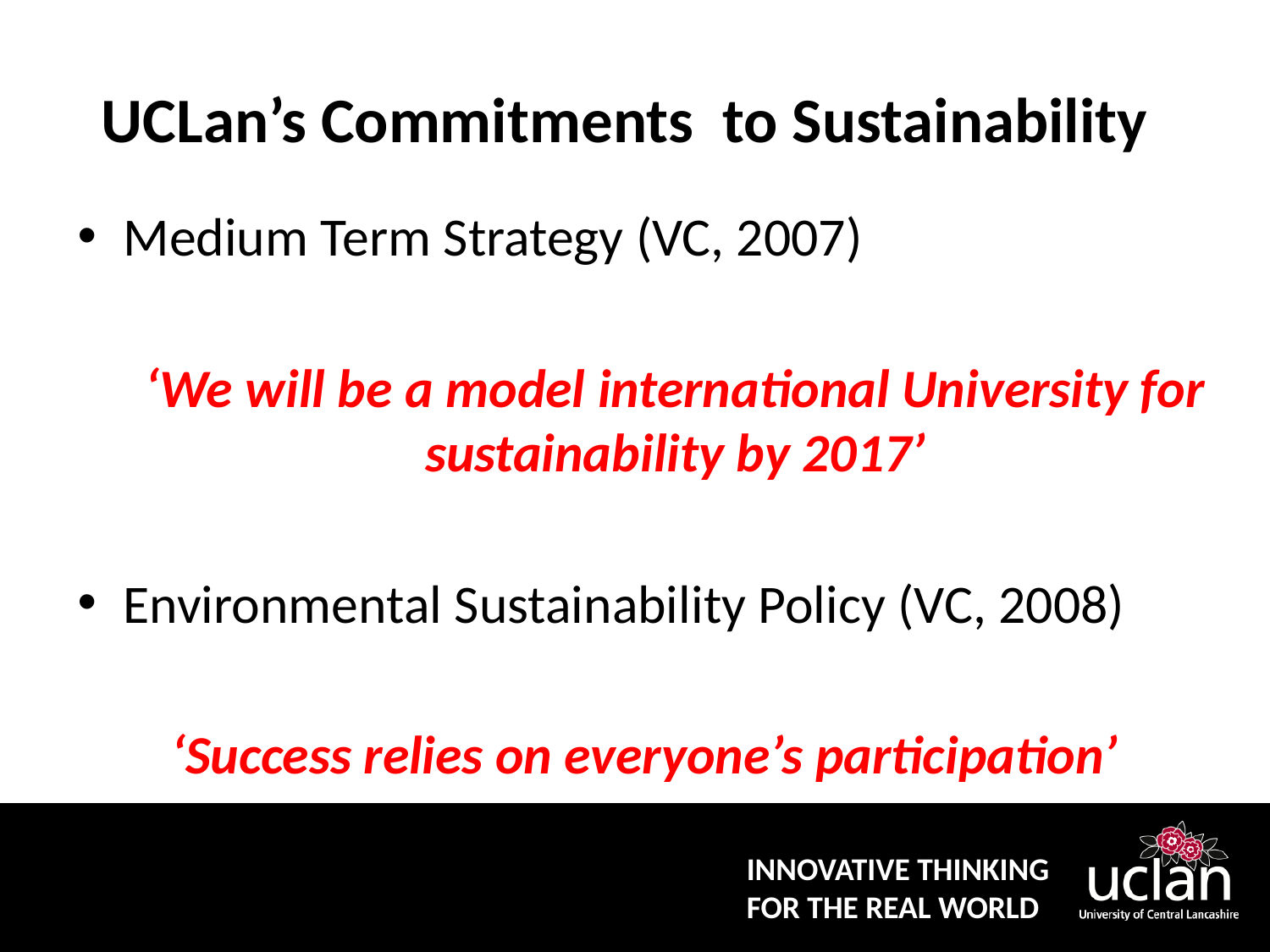

# UCLan’s Commitments  to Sustainability
Medium Term Strategy (VC, 2007)

‘We will be a model international University for sustainability by 2017’

Environmental Sustainability Policy (VC, 2008)

‘Success relies on everyone’s participation’